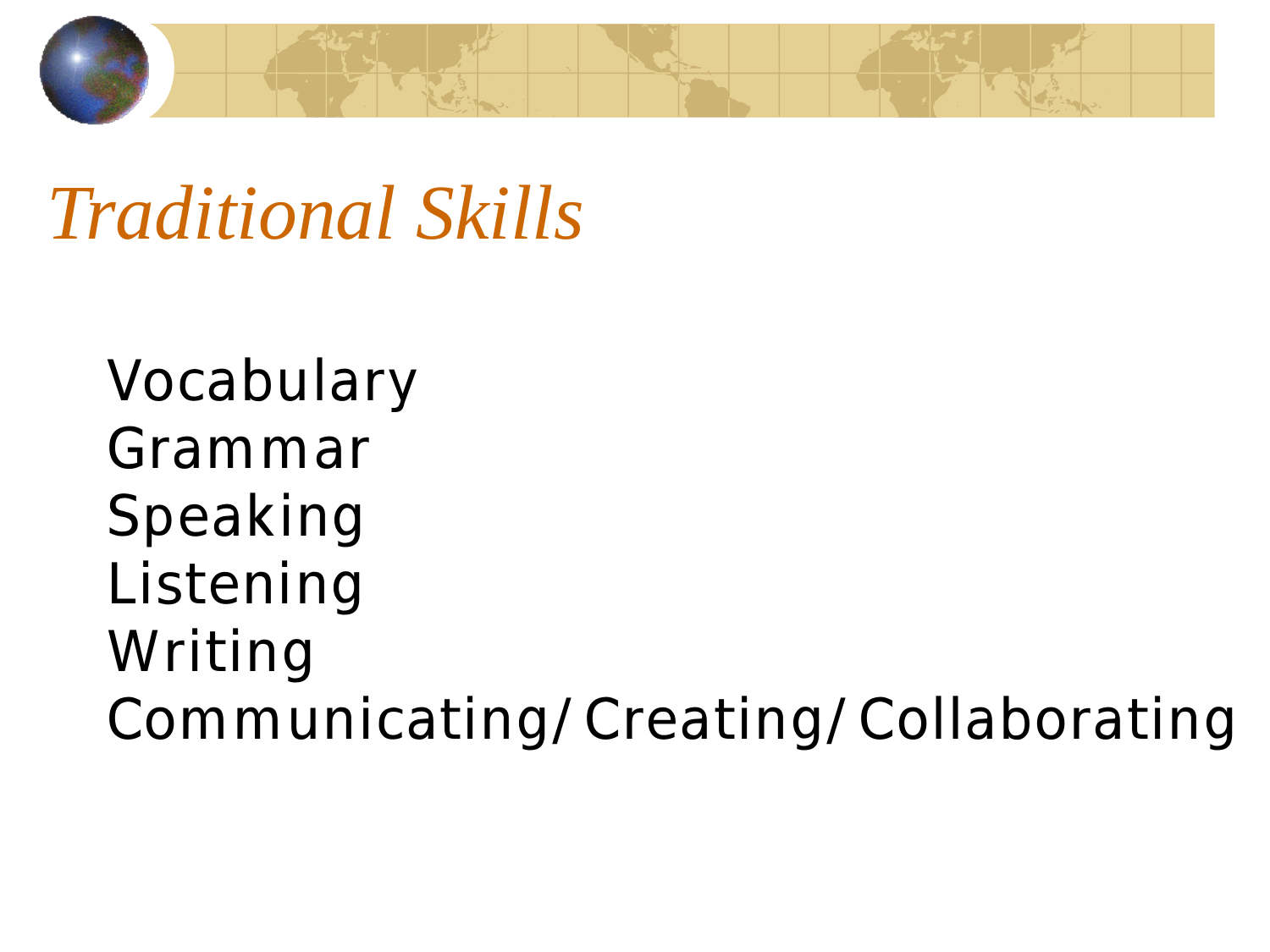

# Traditional Skills
Vocabulary
Grammar
Speaking
Listening
Writing
Communicating/Creating/Collaborating